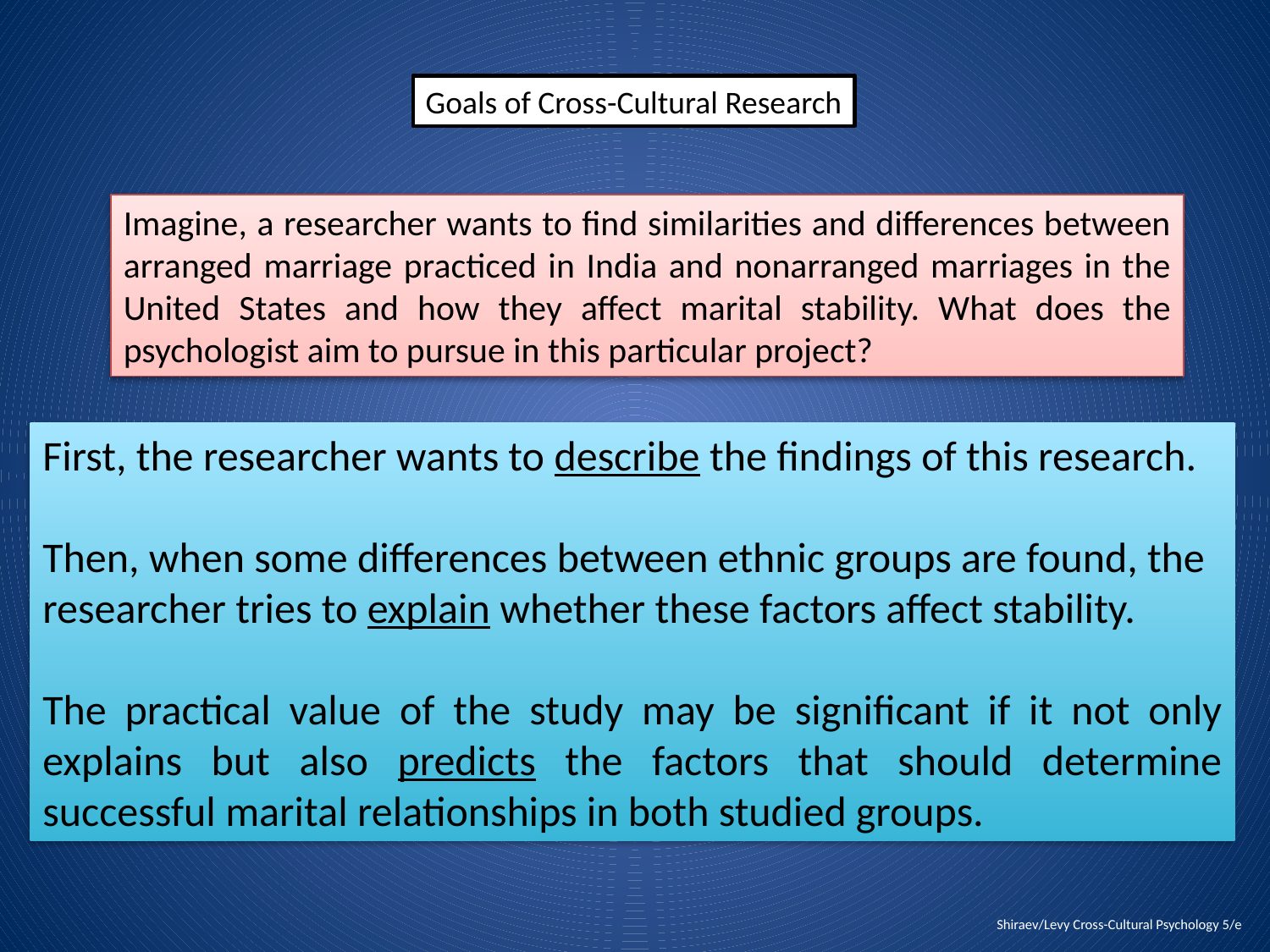

Goals of Cross-Cultural Research
Imagine, a researcher wants to find similarities and differences between arranged marriage practiced in India and nonarranged marriages in the United States and how they affect marital stability. What does the psychologist aim to pursue in this particular project?
First, the researcher wants to describe the findings of this research.

Then, when some differences between ethnic groups are found, the researcher tries to explain whether these factors affect stability.

The practical value of the study may be significant if it not only explains but also predicts the factors that should determine successful marital relationships in both studied groups.
Shiraev/Levy Cross-Cultural Psychology 5/e